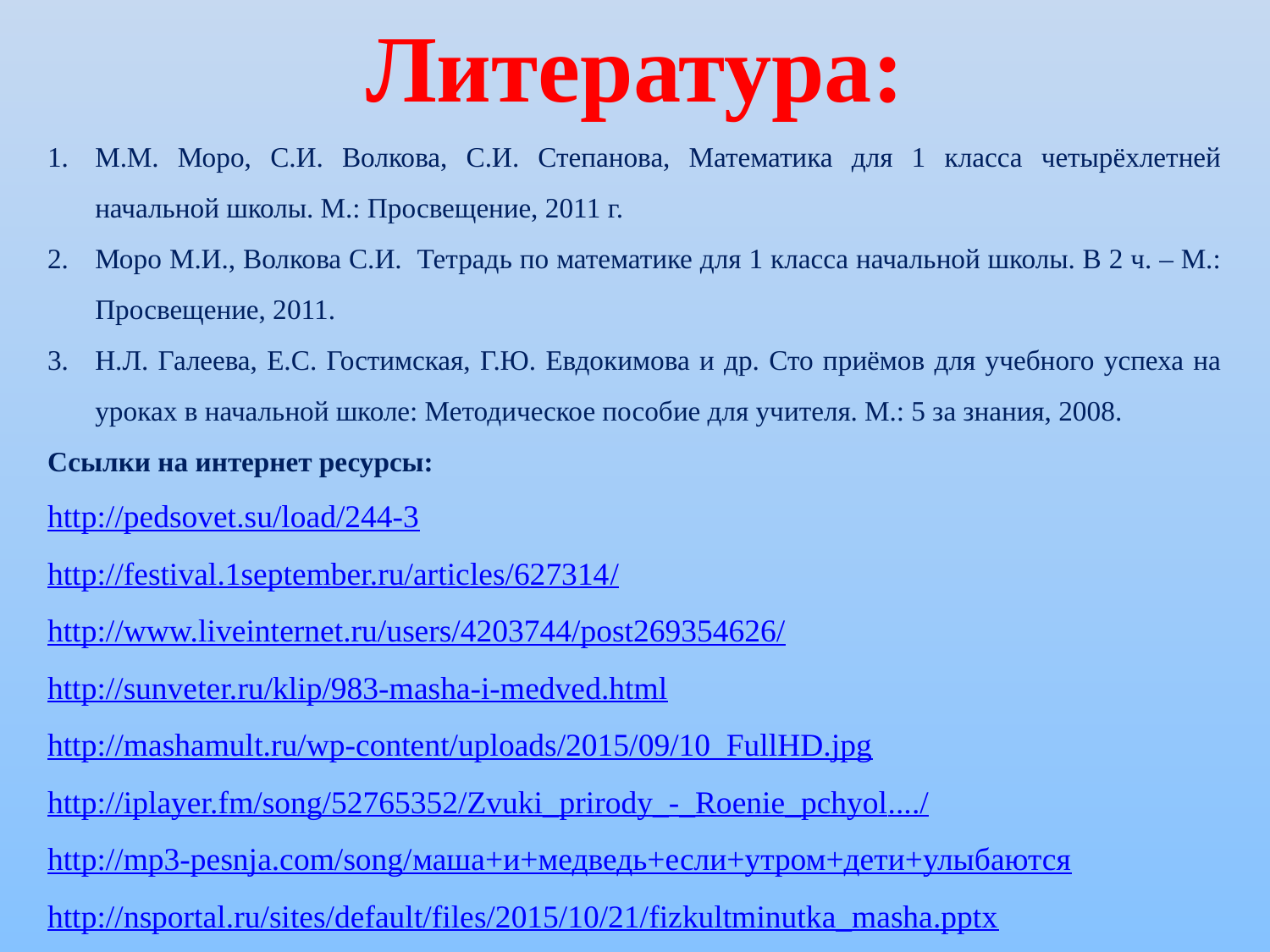

Литература:
М.М. Моро, С.И. Волкова, С.И. Степанова, Математика для 1 класса четырёхлетней начальной школы. М.: Просвещение, 2011 г.
Моро М.И., Волкова С.И.  Тетрадь по математике для 1 класса начальной школы. В 2 ч. – М.: Просвещение, 2011.
Н.Л. Галеева, Е.С. Гостимская, Г.Ю. Евдокимова и др. Сто приёмов для учебного успеха на уроках в начальной школе: Методическое пособие для учителя. М.: 5 за знания, 2008.
Ссылки на интернет ресурсы:
http://pedsovet.su/load/244-3
http://festival.1september.ru/articles/627314/
http://www.liveinternet.ru/users/4203744/post269354626/
http://sunveter.ru/klip/983-masha-i-medved.html
http://mashamult.ru/wp-content/uploads/2015/09/10_FullHD.jpg
http://iplayer.fm/song/52765352/Zvuki_prirody_-_Roenie_pchyol..../
http://mp3-pesnja.com/song/маша+и+медведь+если+утром+дети+улыбаются
http://nsportal.ru/sites/default/files/2015/10/21/fizkultminutka_masha.pptx